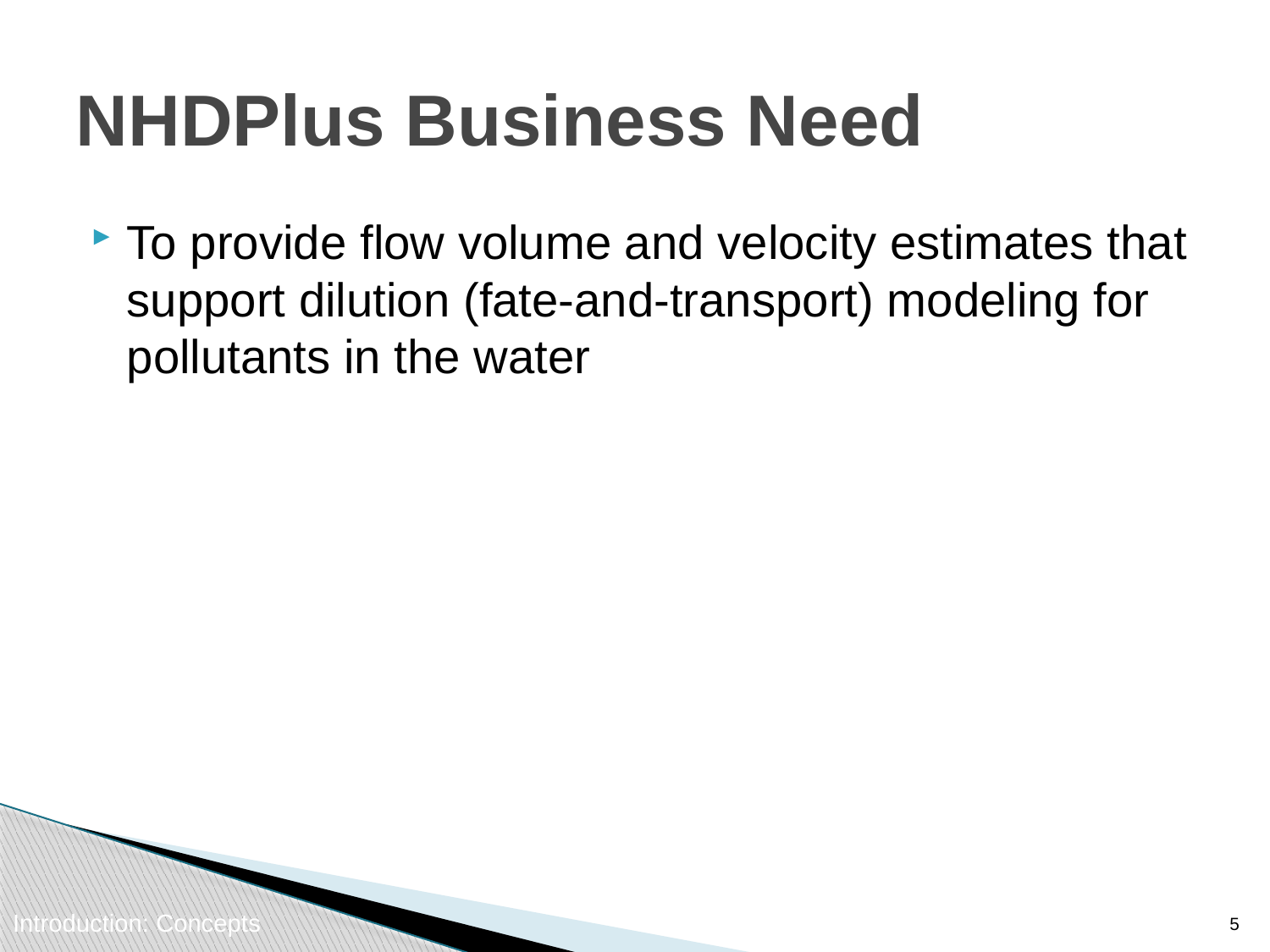

# NHDPlus Business Need
To provide flow volume and velocity estimates that support dilution (fate-and-transport) modeling for pollutants in the water
5
Introduction: Concepts